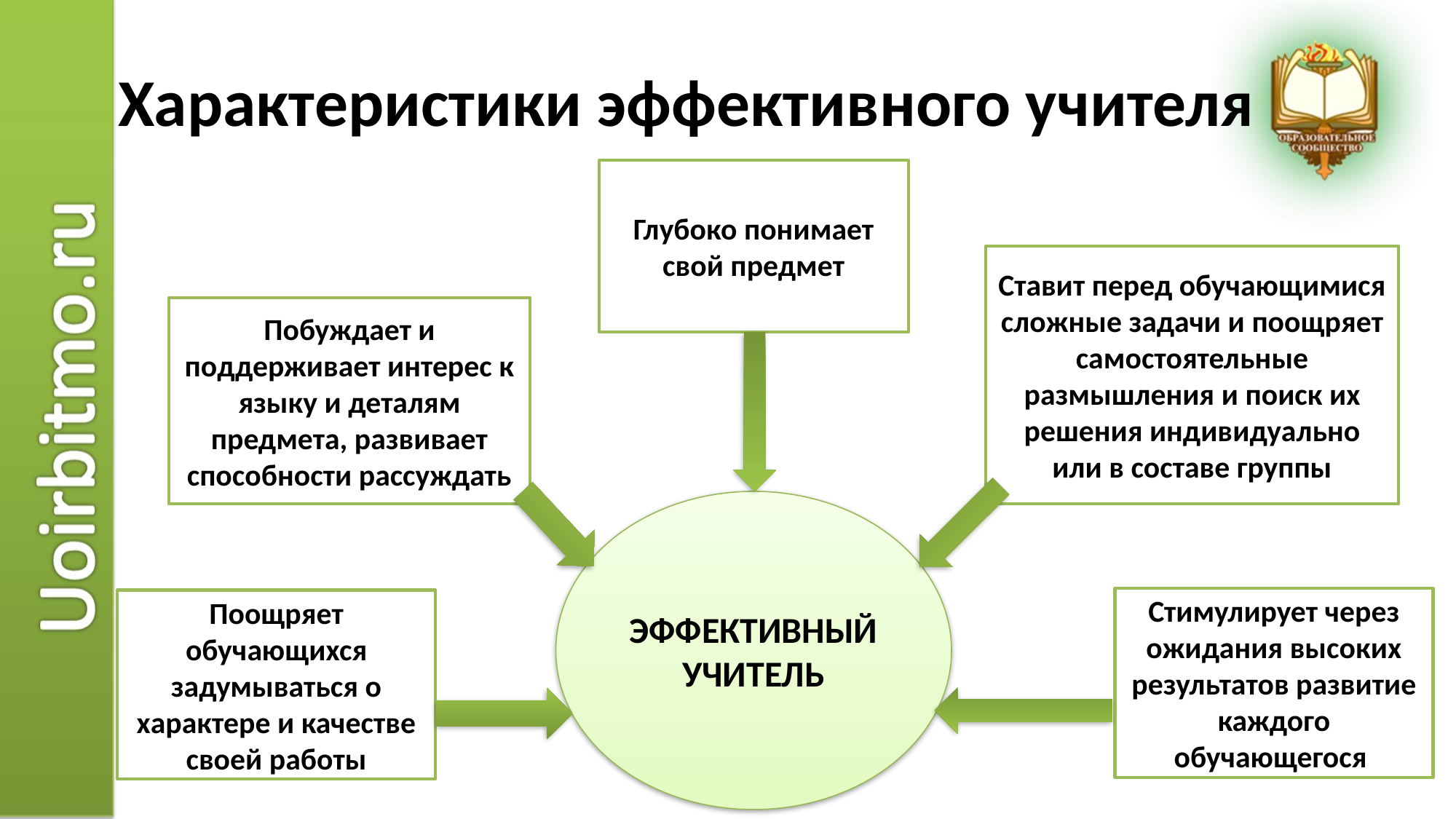

# Характеристики эффективного учителя
Глубоко понимает свой предмет
Ставит перед обучающимися сложные задачи и поощряет самостоятельные размышления и поиск их решения индивидуально или в составе группы
Побуждает и поддерживает интерес к языку и деталям предмета, развивает способности рассуждать

ЭФФЕКТИВНЫЙ УЧИТЕЛЬ

Стимулирует через ожидания высоких результатов развитие каждого обучающегося
Поощряет обучающихся задумываться о характере и качестве своей работы